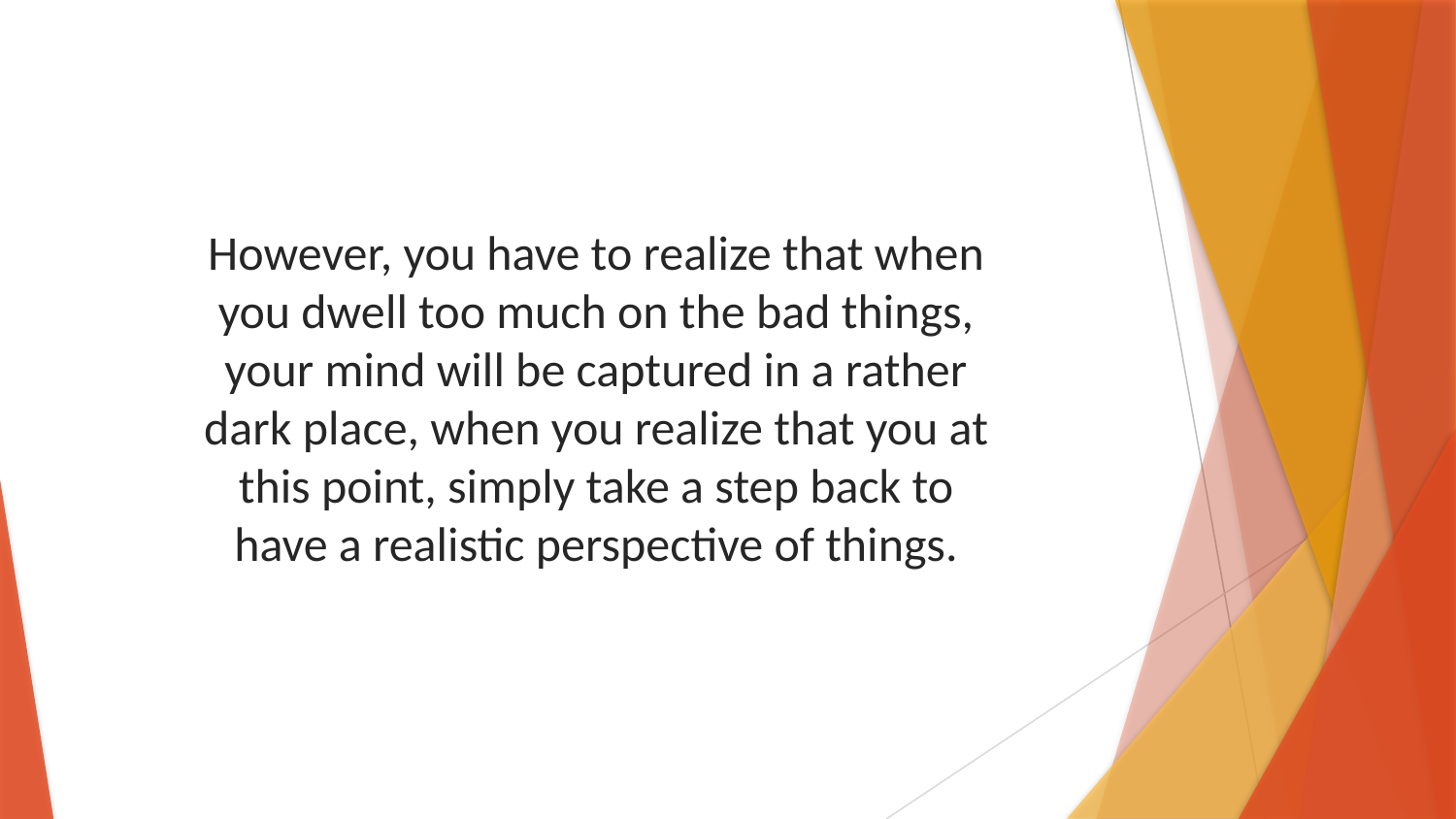

However, you have to realize that when you dwell too much on the bad things, your mind will be captured in a rather dark place, when you realize that you at this point, simply take a step back to have a realistic perspective of things.